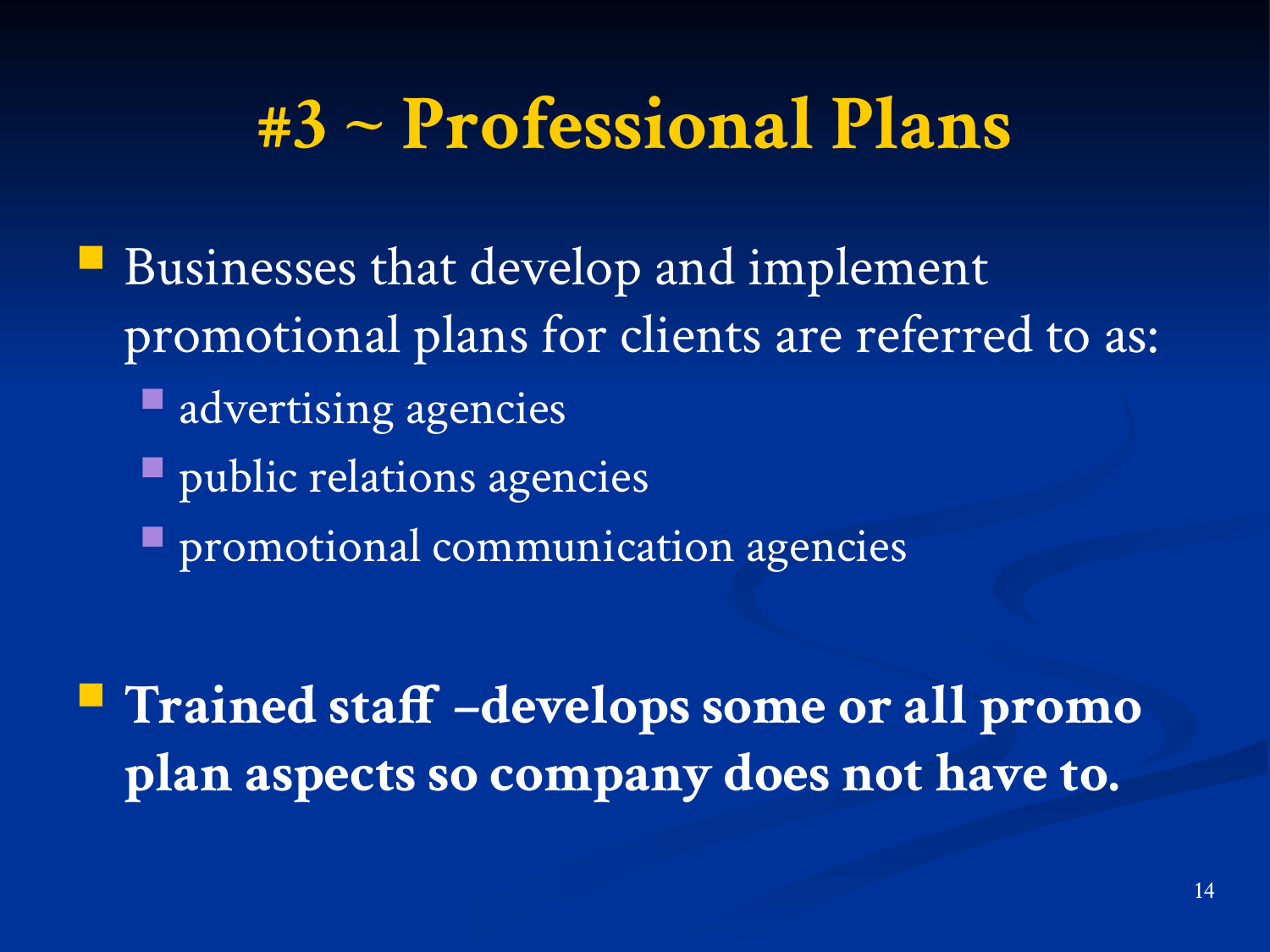

#3 ~ Professional Plans
Businesses that develop and implement promotional plans for clients are referred to as:
advertising agencies
public relations agencies
promotional communication agencies

Trained staff –develops some or all promo plan aspects so company does not have to.

14